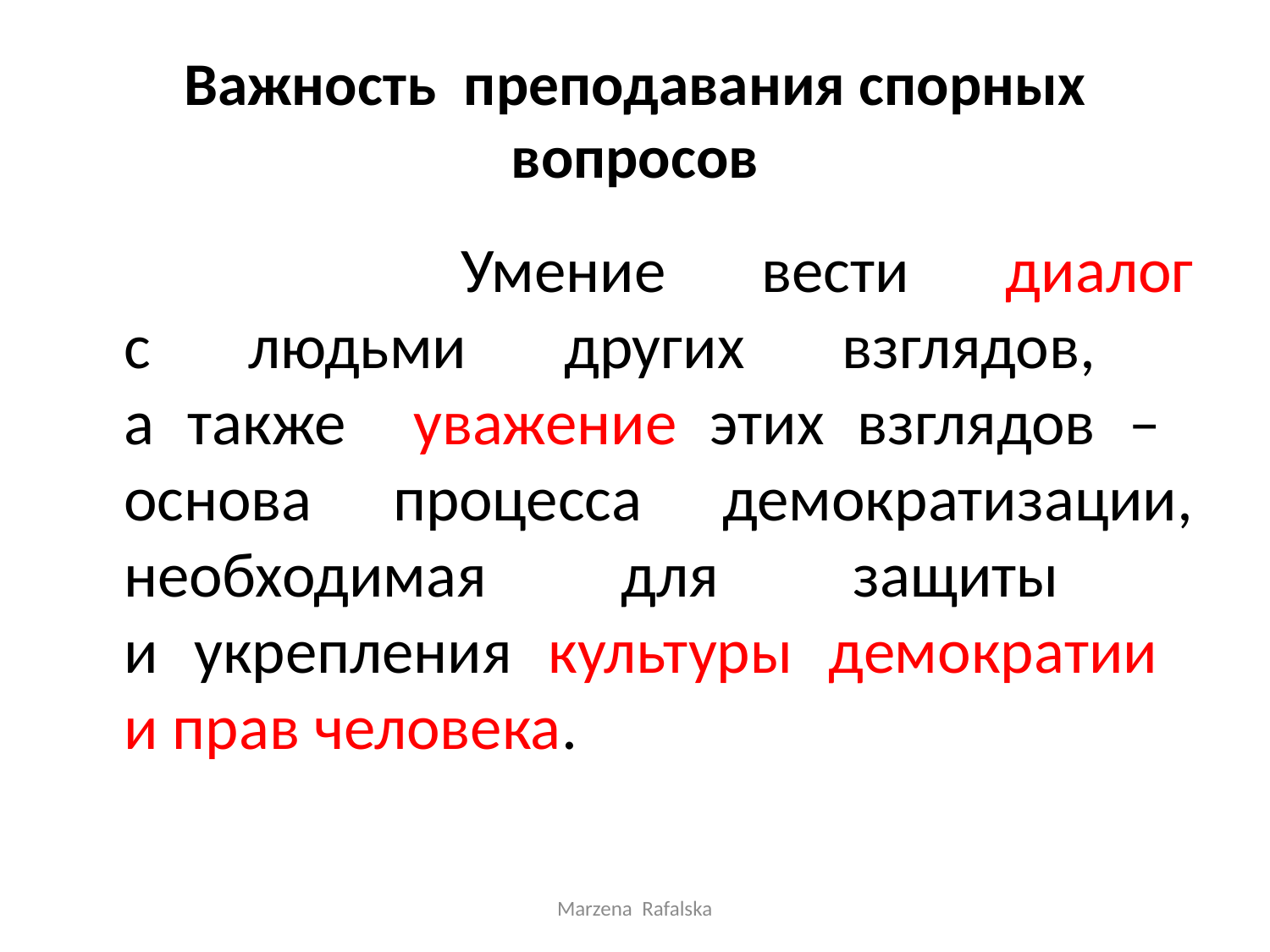

# Важность  преподавания спорных вопросов
    Умение вести диалог
с людьми других взглядов,
а также  уважение этих взглядов –
основа процесса демократизации, необходимая для защиты
и укрепления культуры демократии
и прав человека.

Marzena  Rafalska